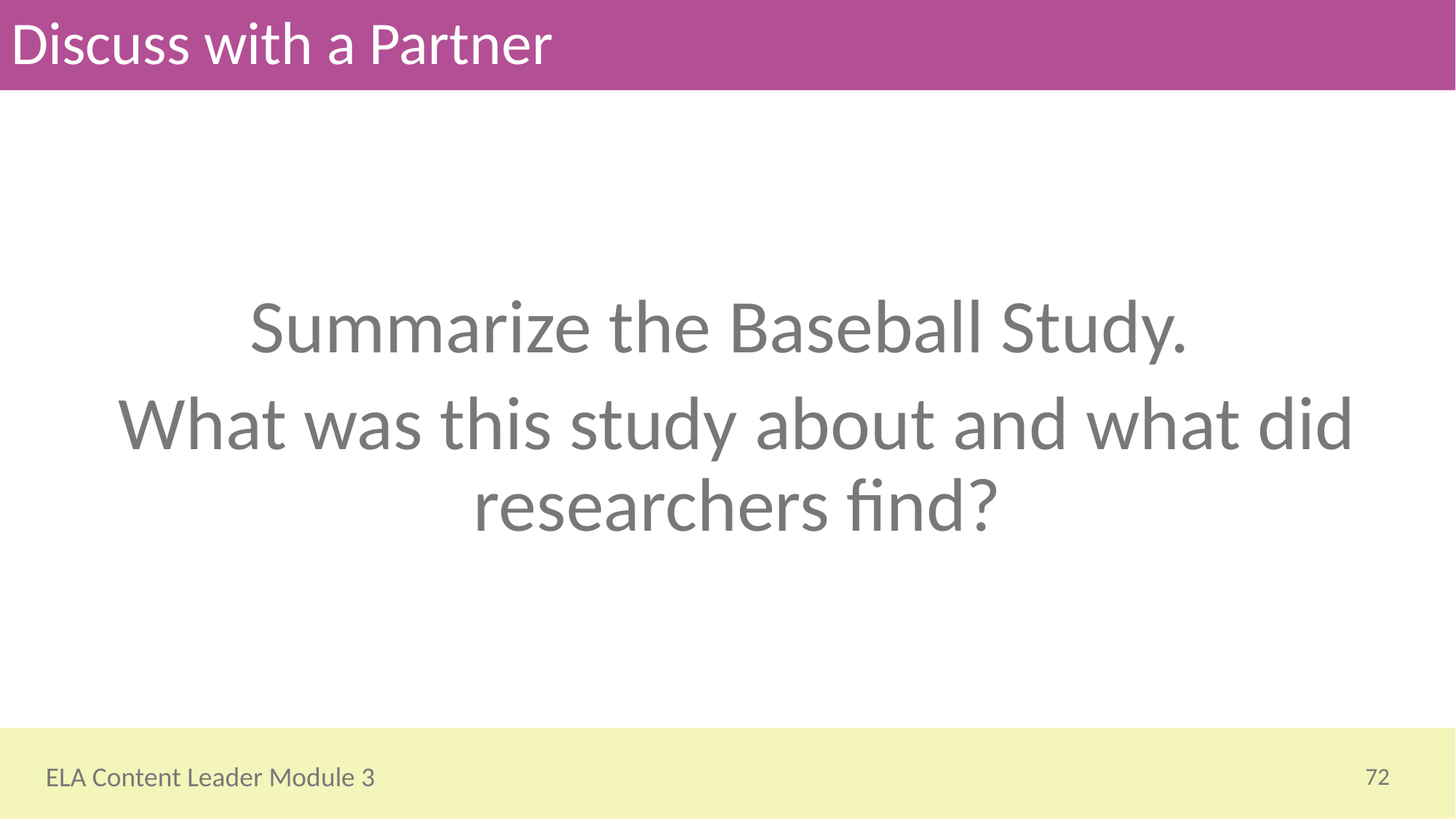

# Discuss with a Partner

Summarize the Baseball Study.
What was this study about and what did researchers find?
72